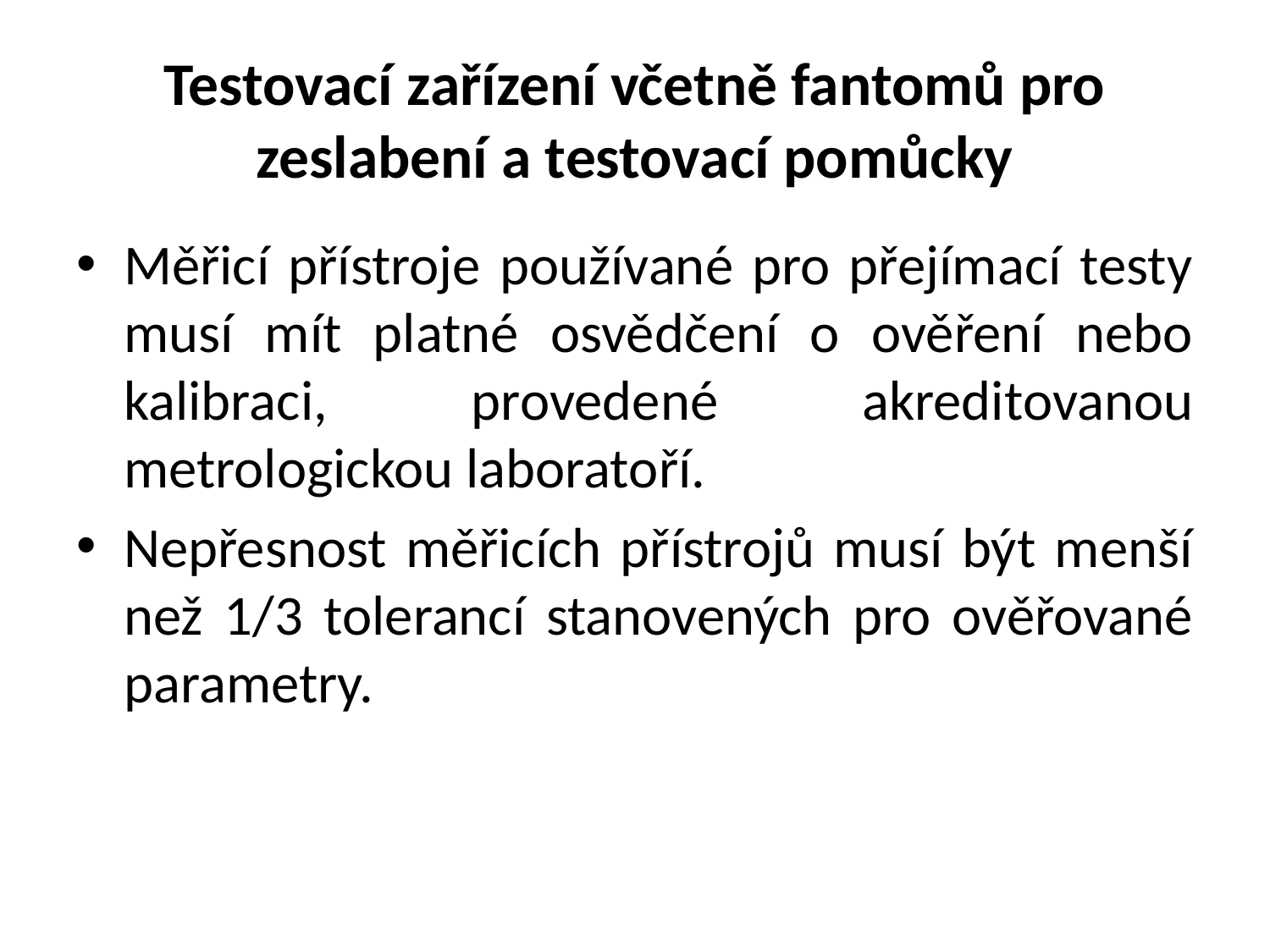

# Testovací zařízení včetně fantomů pro zeslabení a testovací pomůcky
Měřicí přístroje používané pro přejímací testy musí mít platné osvědčení o ověření nebo kalibraci, provedené akreditovanou metrologickou laboratoří.
Nepřesnost měřicích přístrojů musí být menší než 1/3 tolerancí stanovených pro ověřované parametry.